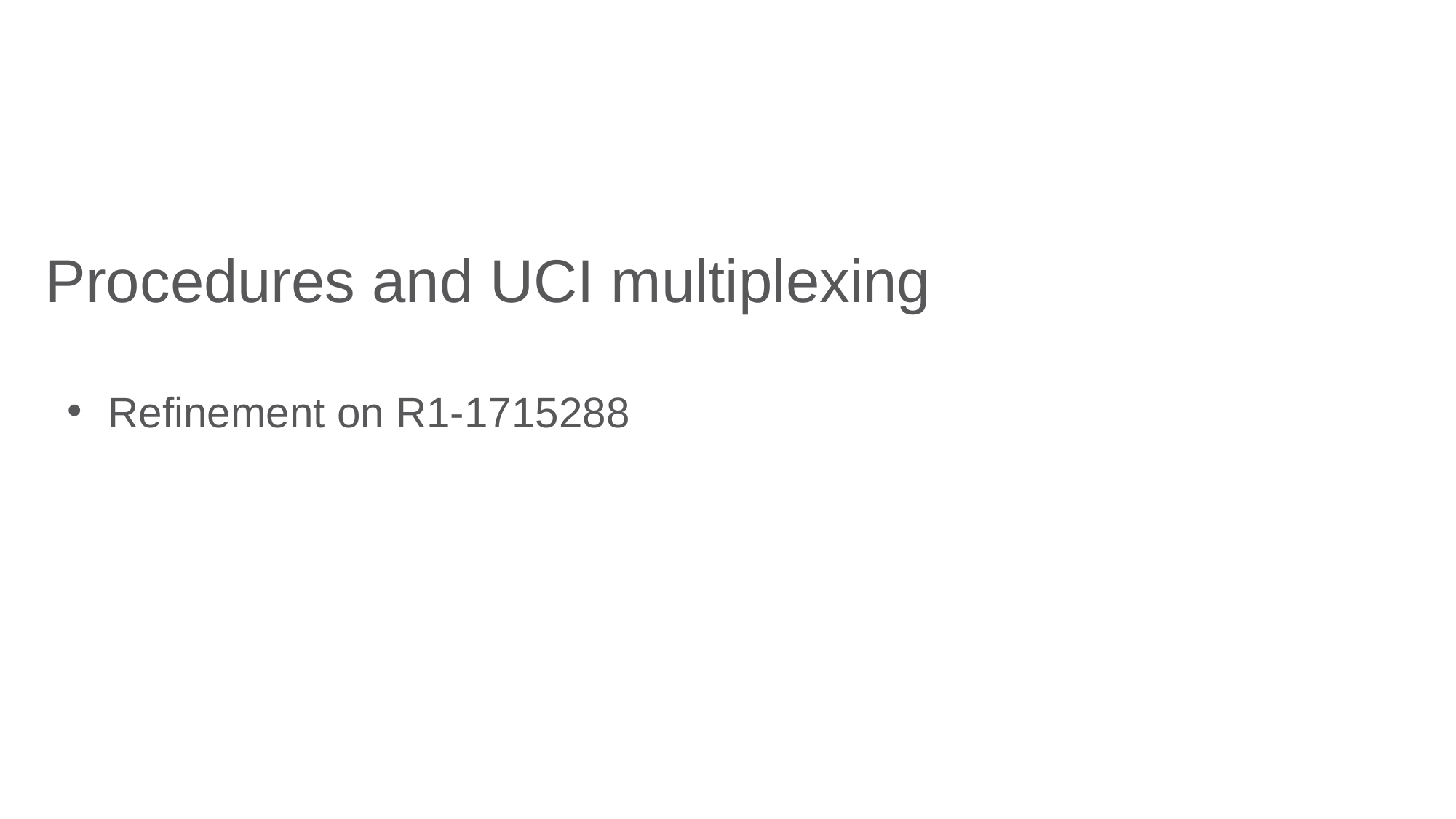

# Procedures and UCI multiplexing
Refinement on R1-1715288